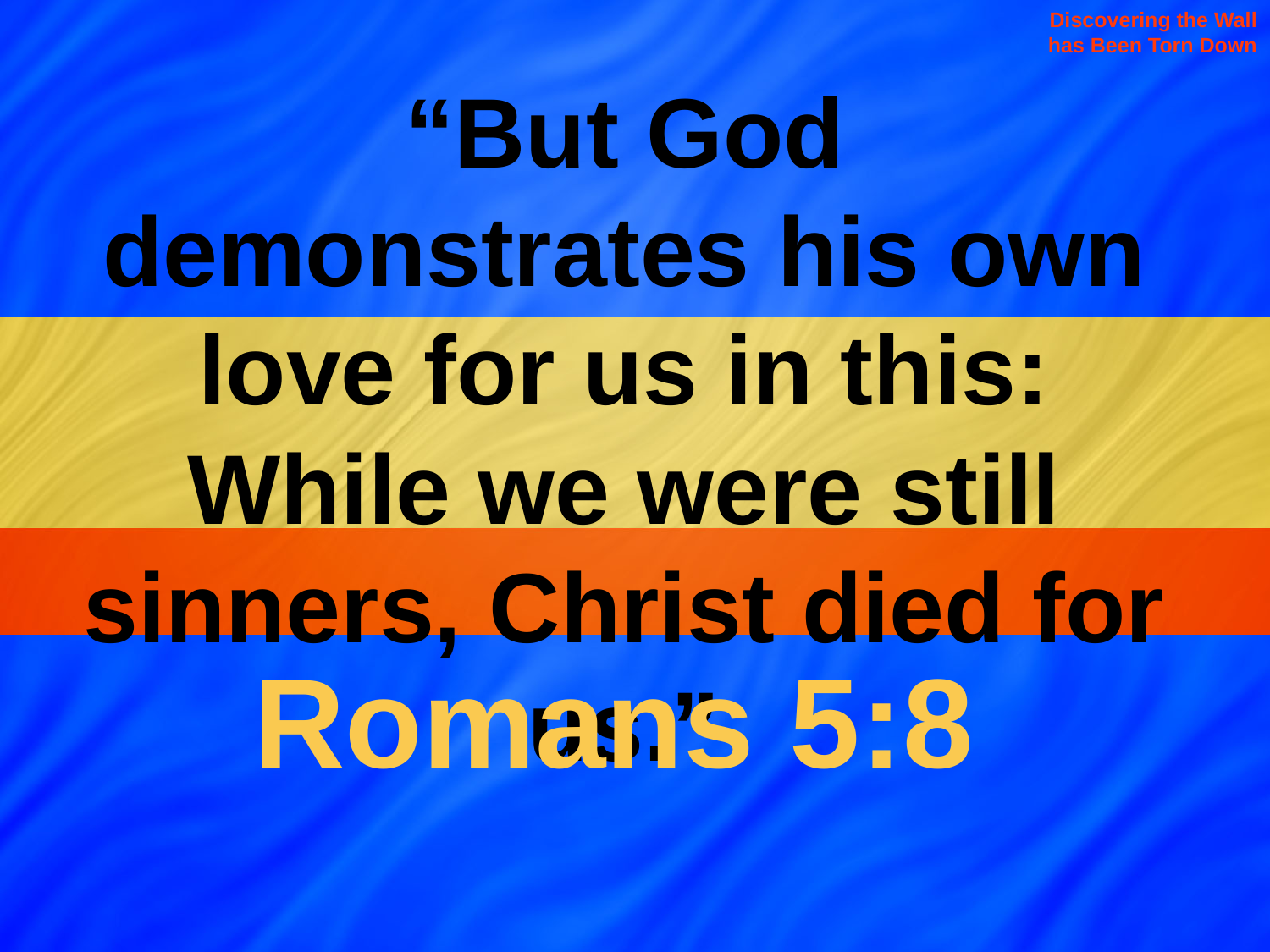

Discovering the Wall has Been Torn Down
“But God demonstrates his own love for us in this: While we were still sinners, Christ died for us.”
Romans 5:8